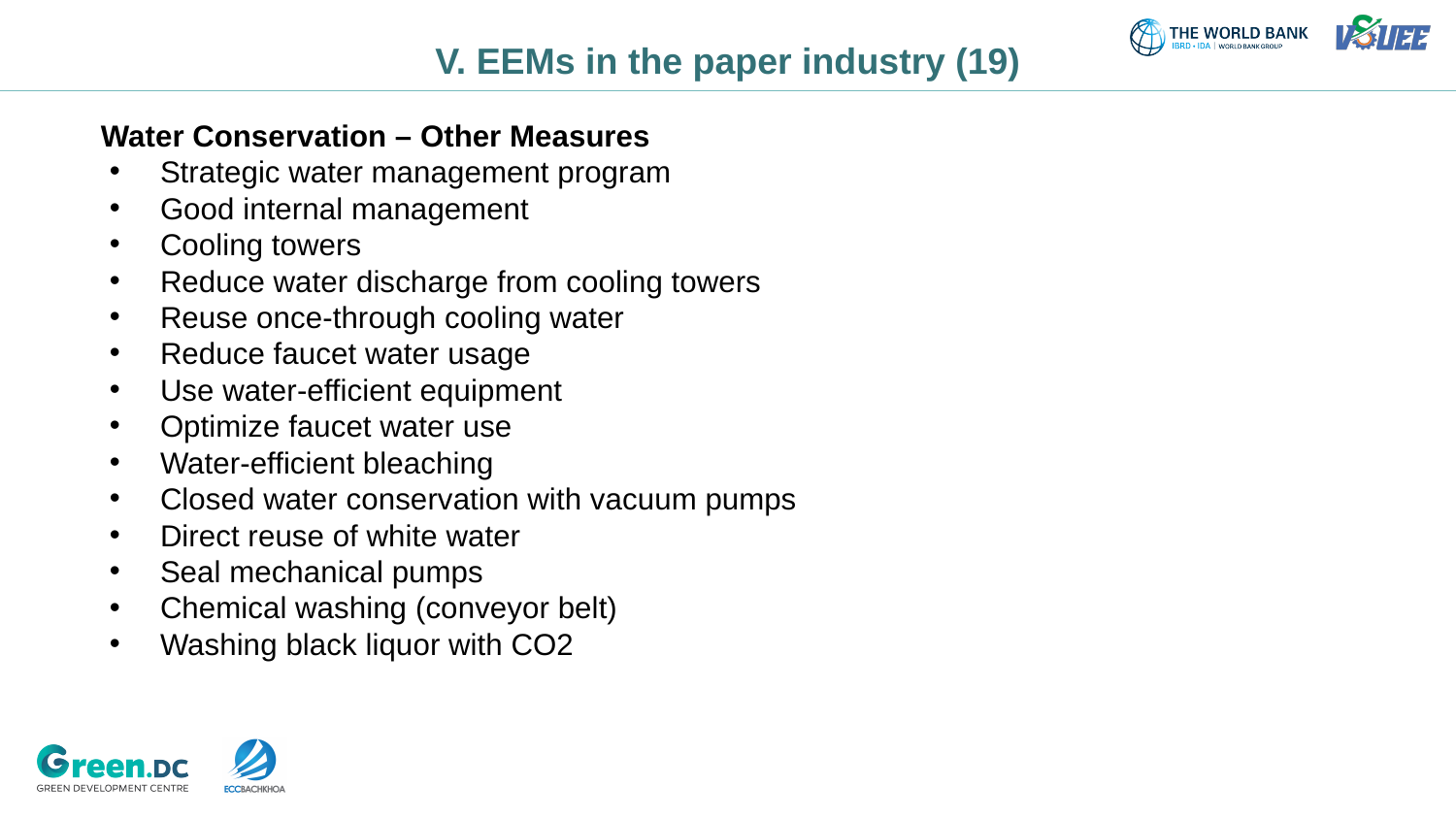

# V. EEMs in the paper industry (19)
Water Conservation – Other Measures
Strategic water management program
Good internal management
Cooling towers
Reduce water discharge from cooling towers
Reuse once-through cooling water
Reduce faucet water usage
Use water-efficient equipment
Optimize faucet water use
Water-efficient bleaching
Closed water conservation with vacuum pumps
Direct reuse of white water
Seal mechanical pumps
Chemical washing (conveyor belt)
Washing black liquor with CO2